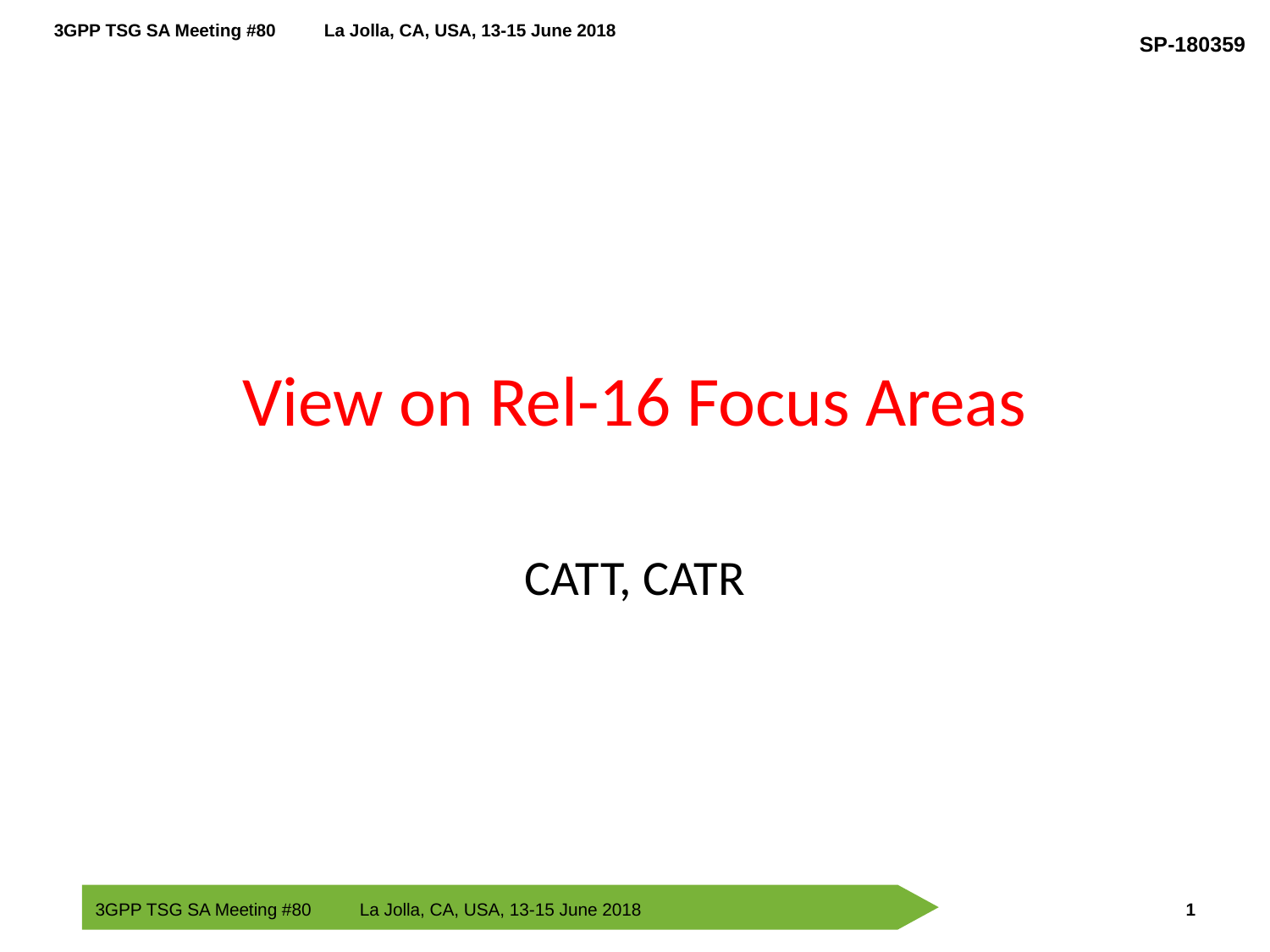

# View on Rel-16 Focus Areas
CATT, CATR